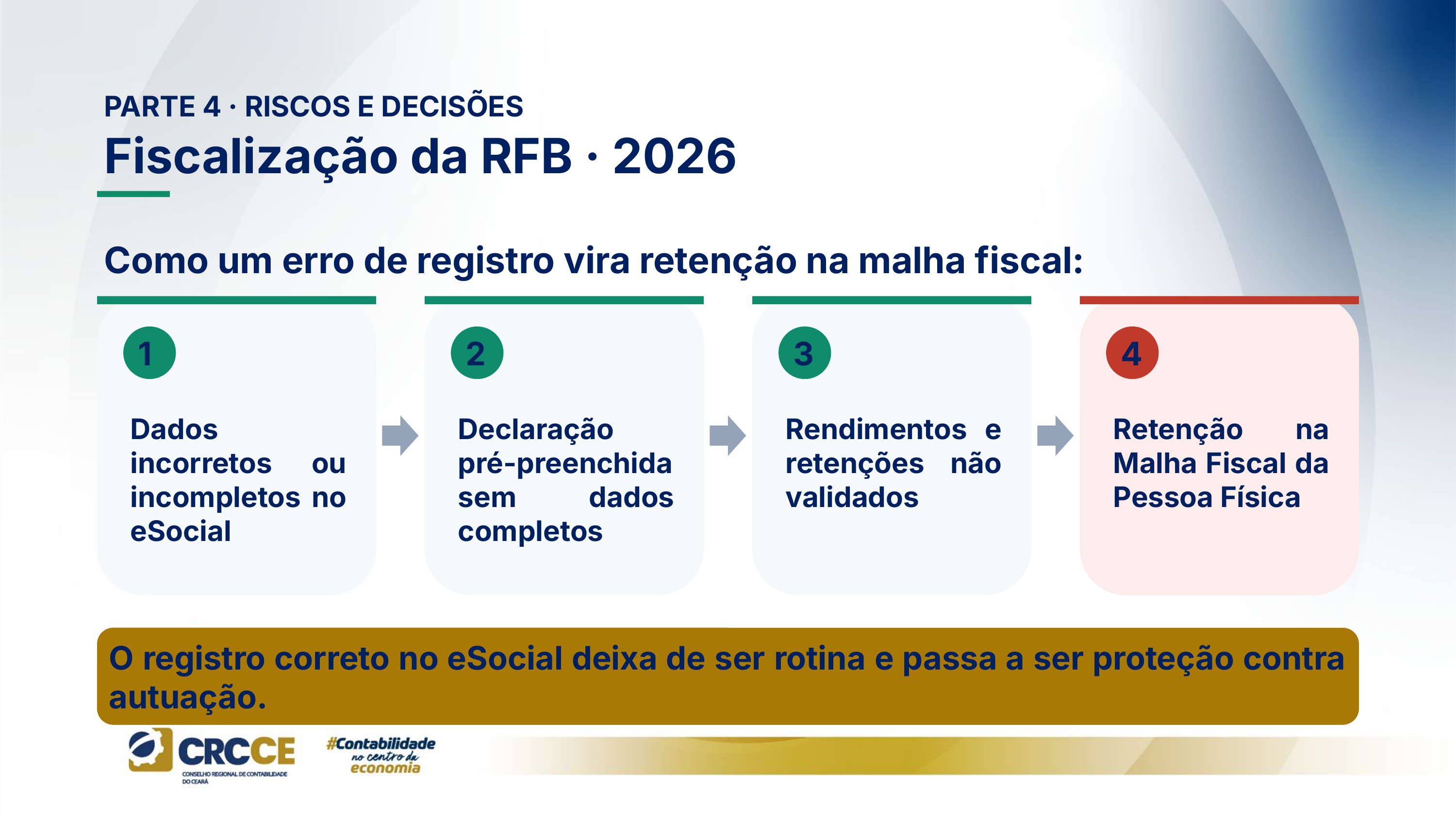

PARTE 4 · RISCOS E DECISÕES
Fiscalização da RFB · 2026

Como um erro de registro vira retenção na malha fiscal:

1
2
3
4
Dados incorretos ou incompletos no eSocial
Declaração pré-preenchida sem dados completos
Rendimentos e retenções não validados
Retenção na Malha Fiscal da Pessoa Física

O registro correto no eSocial deixa de ser rotina e passa a ser proteção contra autuação.